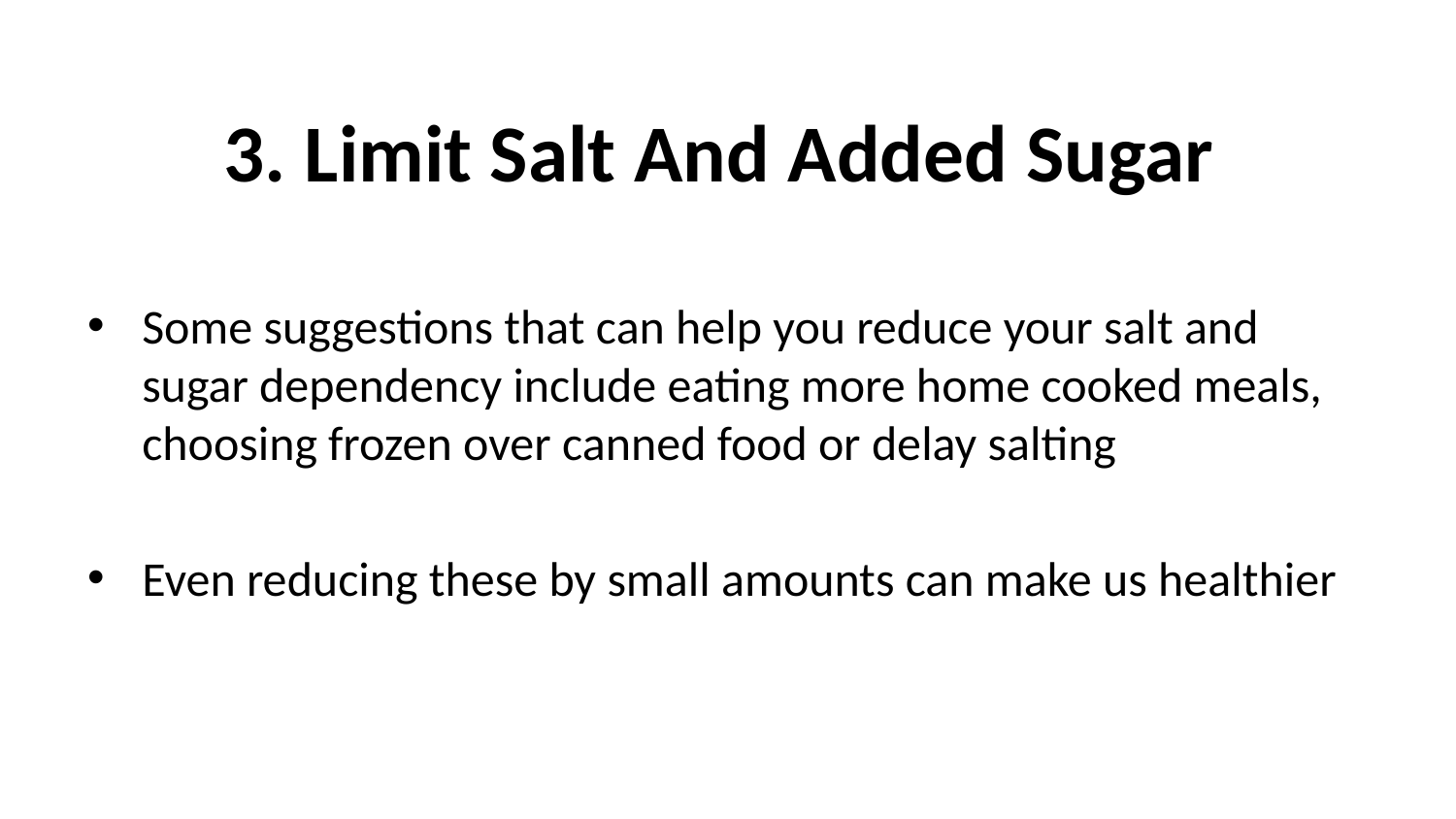

# 3. Limit Salt And Added Sugar
Some suggestions that can help you reduce your salt and sugar dependency include eating more home cooked meals, choosing frozen over canned food or delay salting

Even reducing these by small amounts can make us healthier